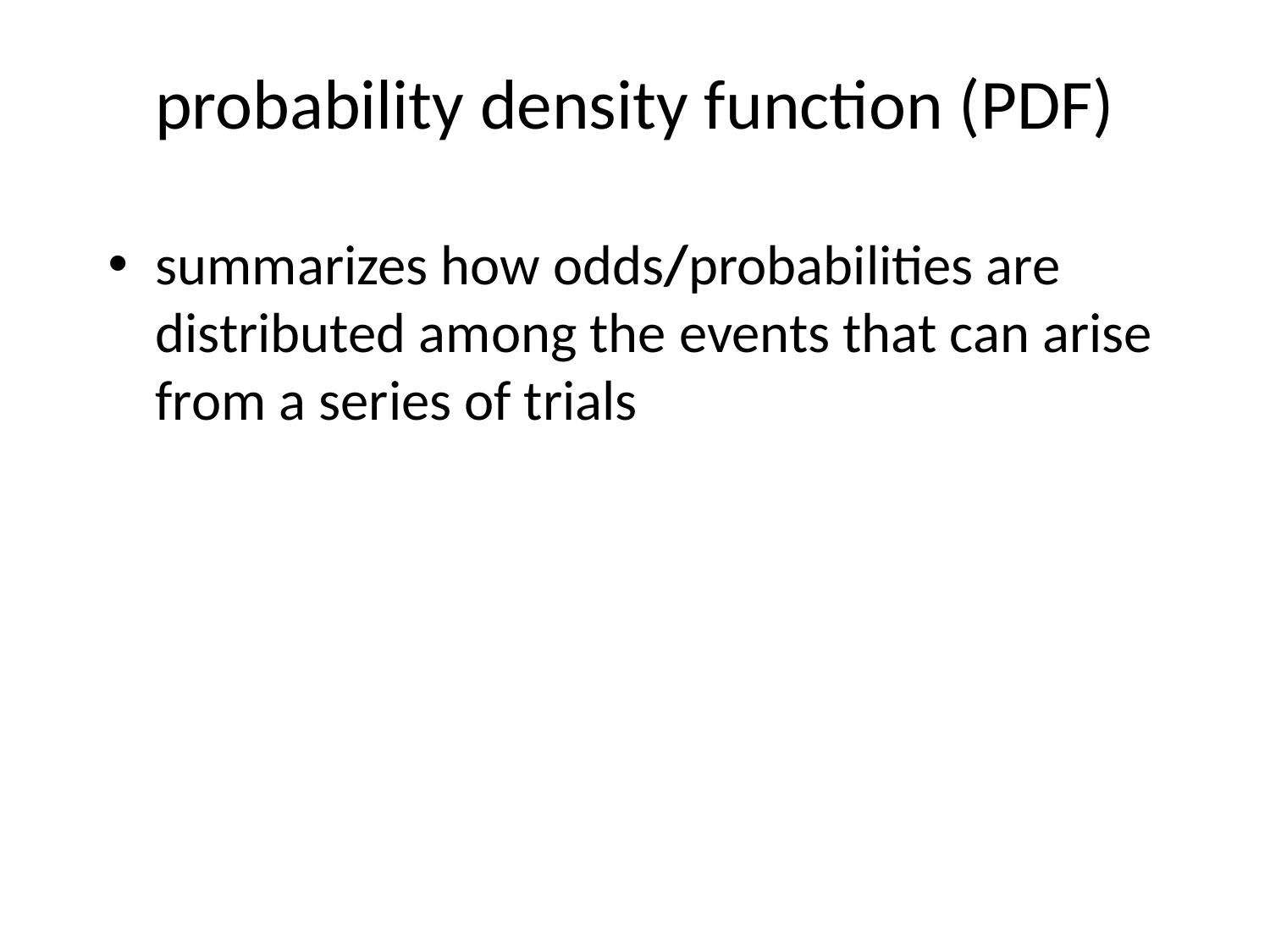

# probability density function (PDF)
summarizes how odds/probabilities are distributed among the events that can arise from a series of trials